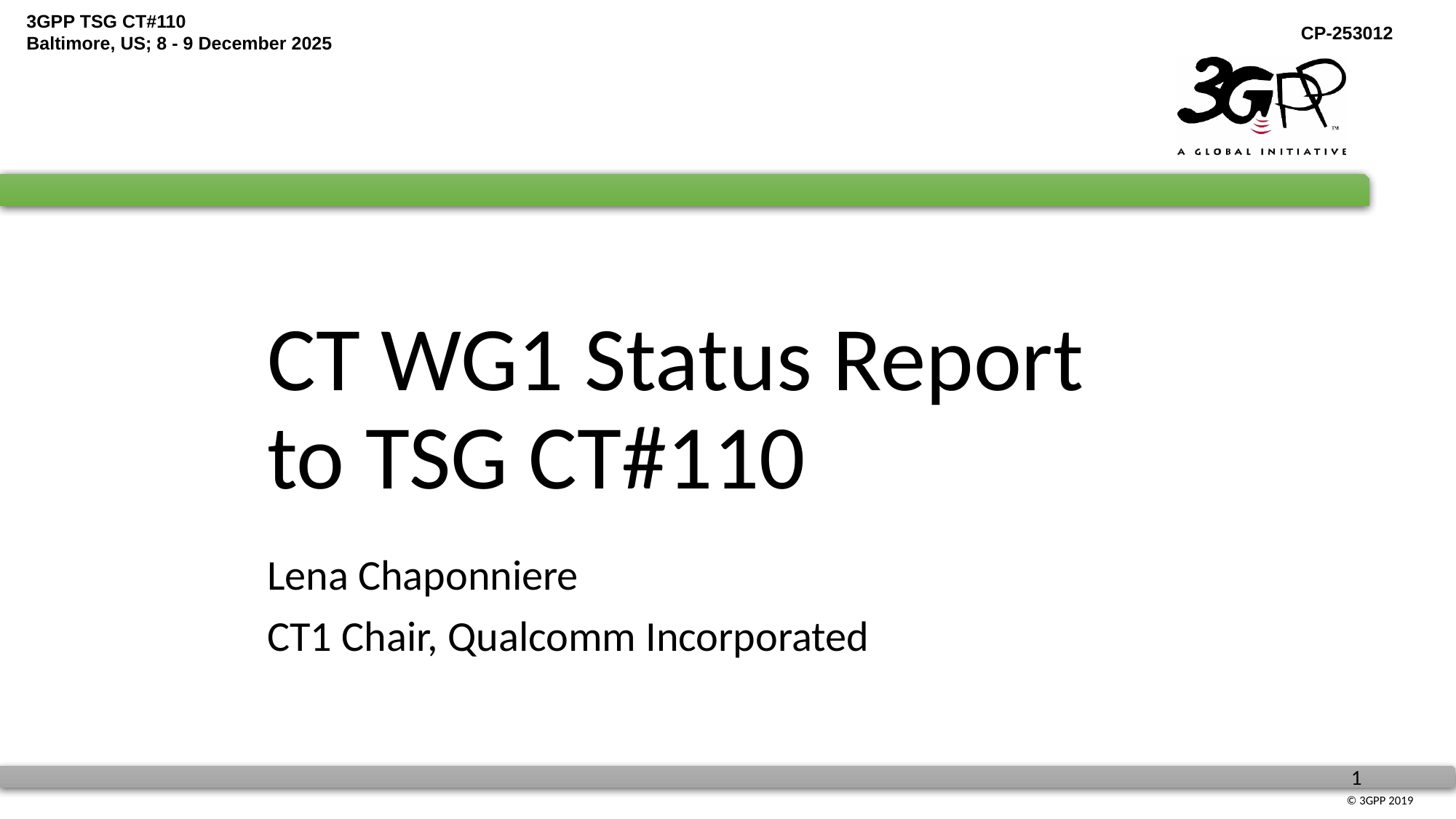

# CT WG1 Status Report to TSG CT#110
Lena Chaponniere
CT1 Chair, Qualcomm Incorporated